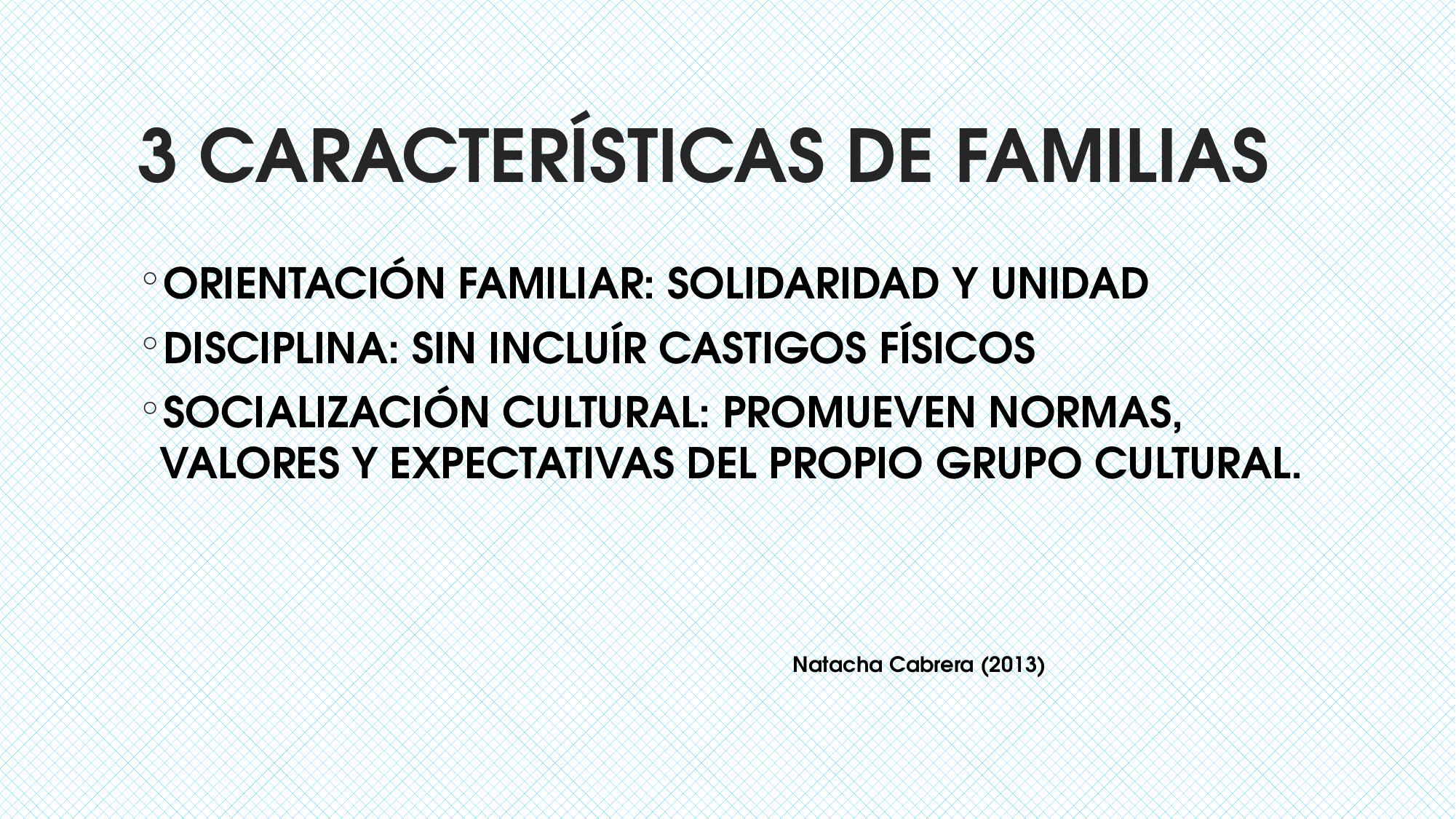

# 3 CARACTERÍSTICAS DE FAMILIAS
ORIENTACIÓN FAMILIAR: SOLIDARIDAD Y UNIDAD
DISCIPLINA: SIN INCLUÍR CASTIGOS FÍSICOS
SOCIALIZACIÓN CULTURAL: PROMUEVEN NORMAS, VALORES Y EXPECTATIVAS DEL PROPIO GRUPO CULTURAL.

						Natacha Cabrera (2013)